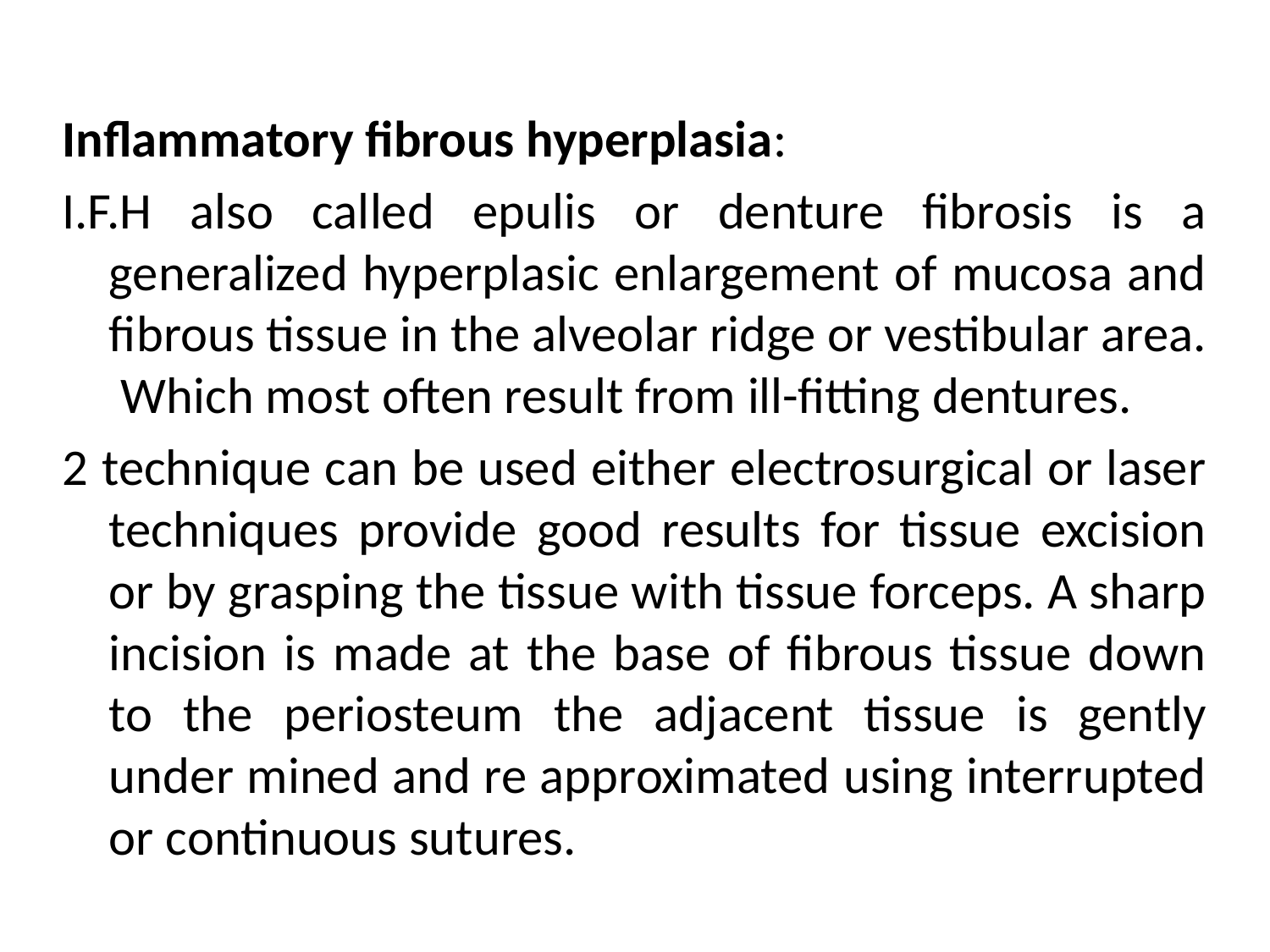

Inflammatory fibrous hyperplasia:
I.F.H also called epulis or denture fibrosis is a generalized hyperplasic enlargement of mucosa and fibrous tissue in the alveolar ridge or vestibular area.  Which most often result from ill-fitting dentures.
2 technique can be used either electrosurgical or laser techniques provide good results for tissue excision or by grasping the tissue with tissue forceps. A sharp incision is made at the base of fibrous tissue down to the periosteum the adjacent tissue is gently under mined and re approximated using interrupted or continuous sutures.